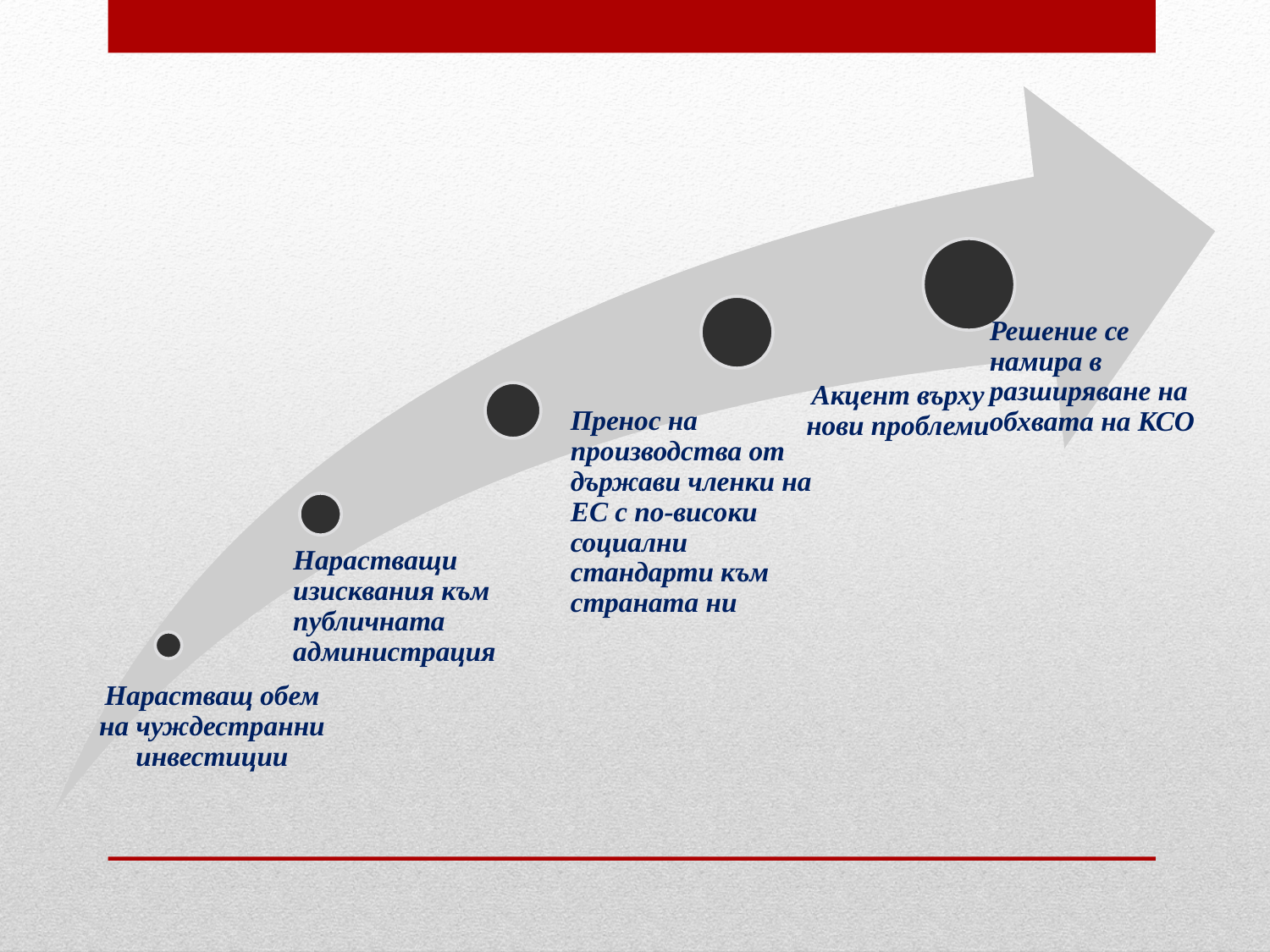

Нарастващ обем на чуждестранни инвестиции
Нарастващи изисквания към публичната администрация
Пренос на производства от държави членки на ЕС с по-високи социални стандарти към страната ни
Акцент върху нови проблеми
Решение се намира в разширяване на обхвата на КСО